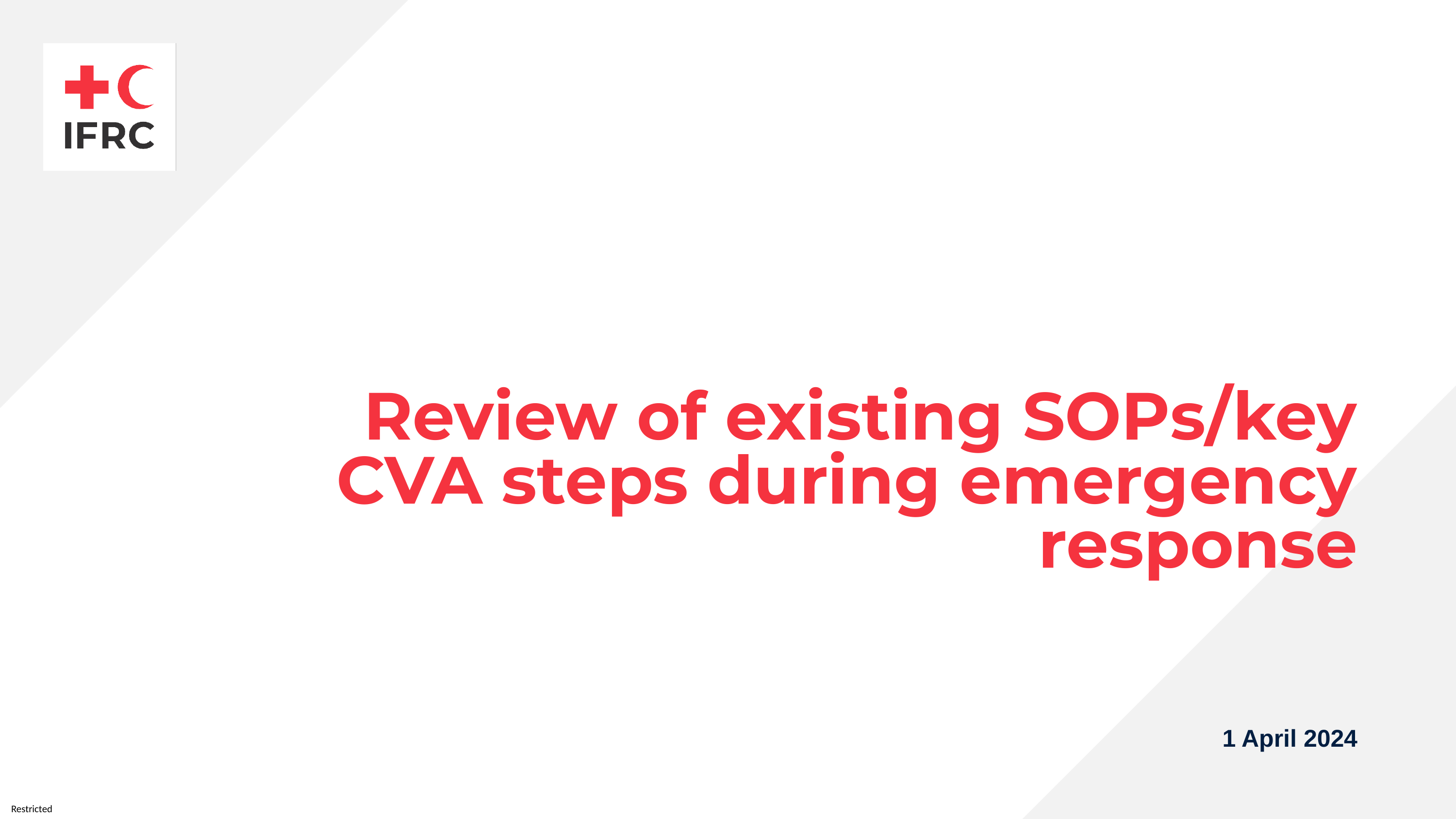

# Review of existing SOPs/key CVA steps during emergency response